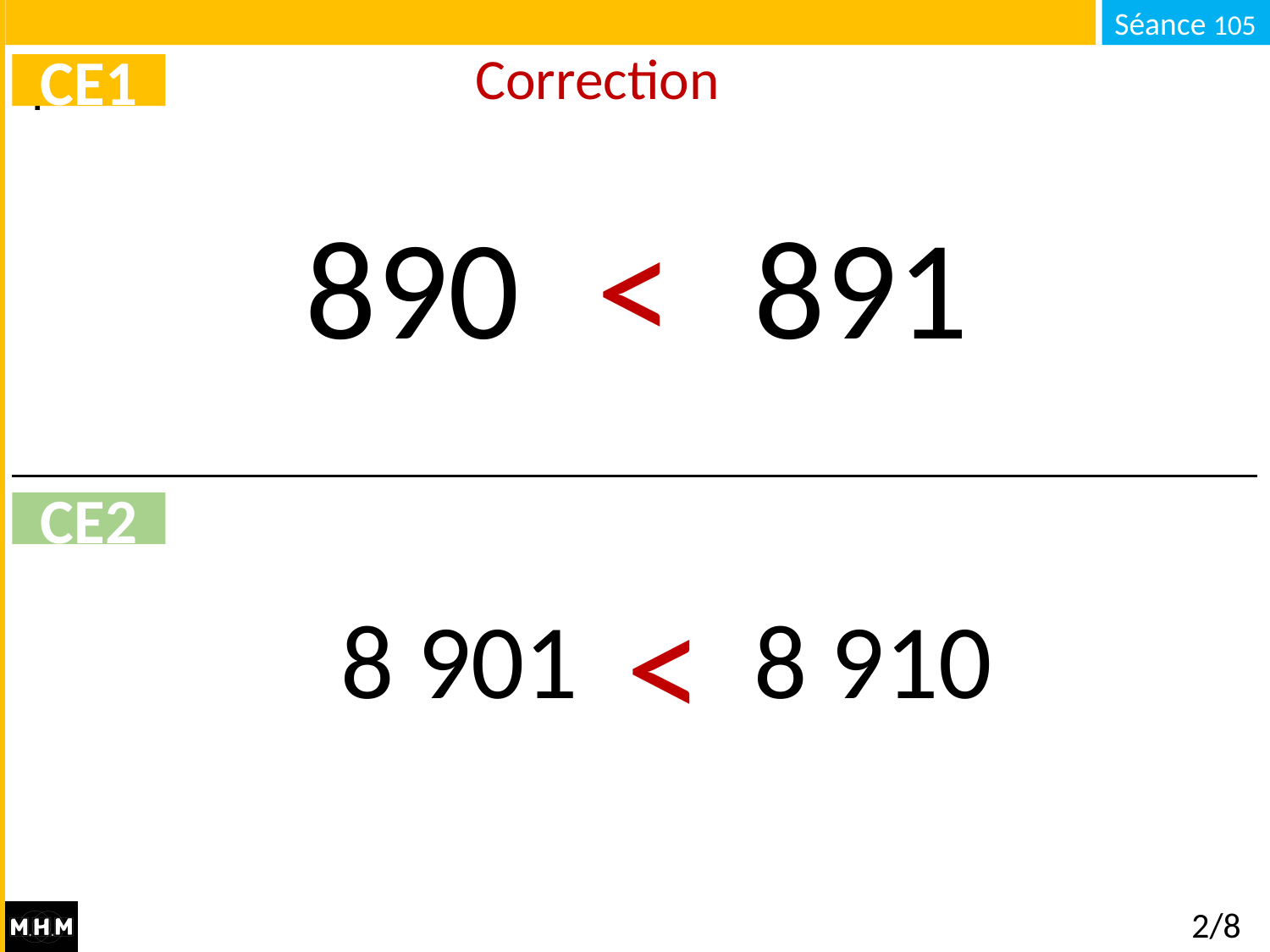

# Correction
CE1
<
890 . . . 891
CE2
<
8 901 . . . 8 910
2/8